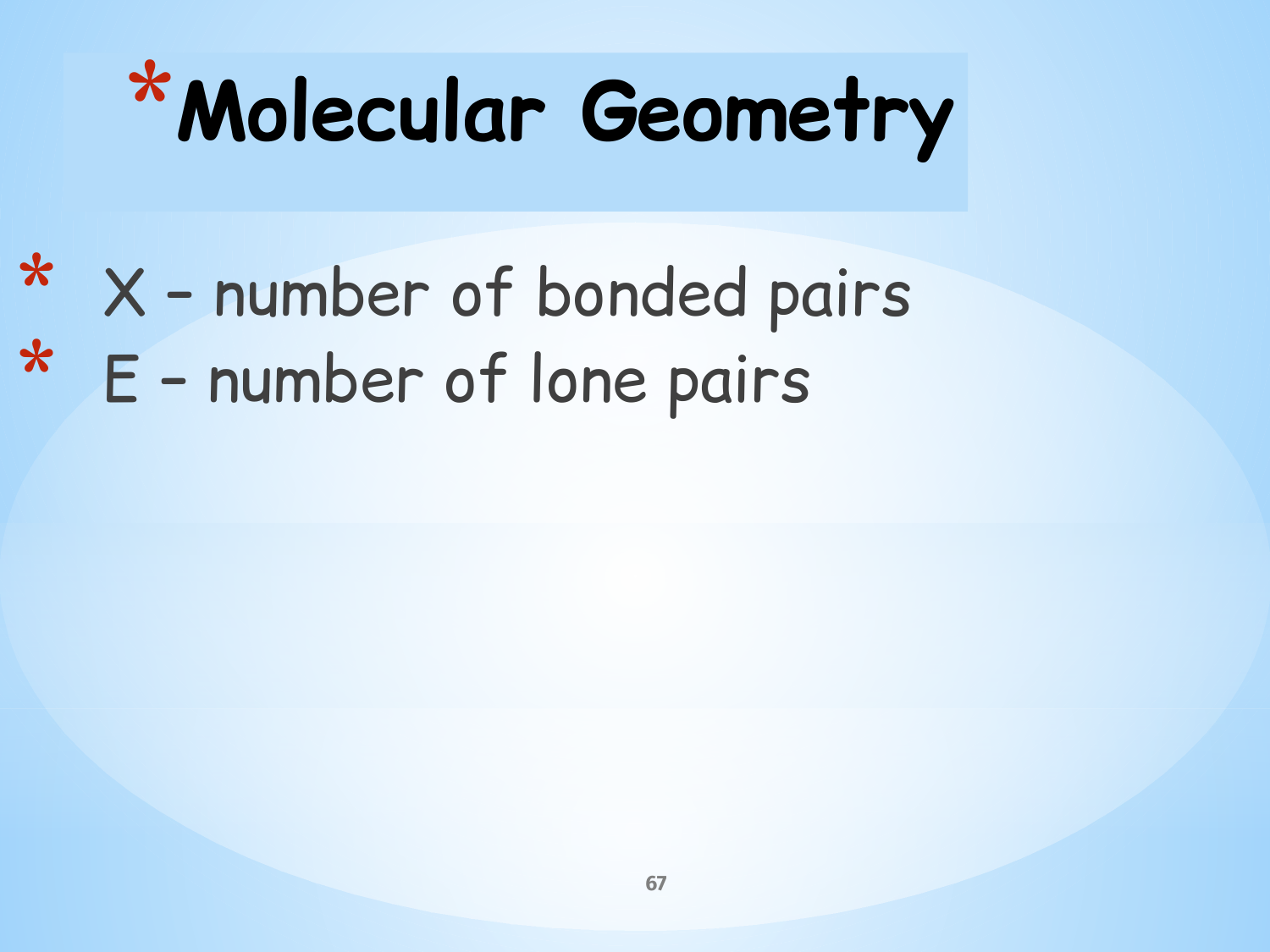

# Molecular Geometry
X – number of bonded pairs
E – number of lone pairs

67